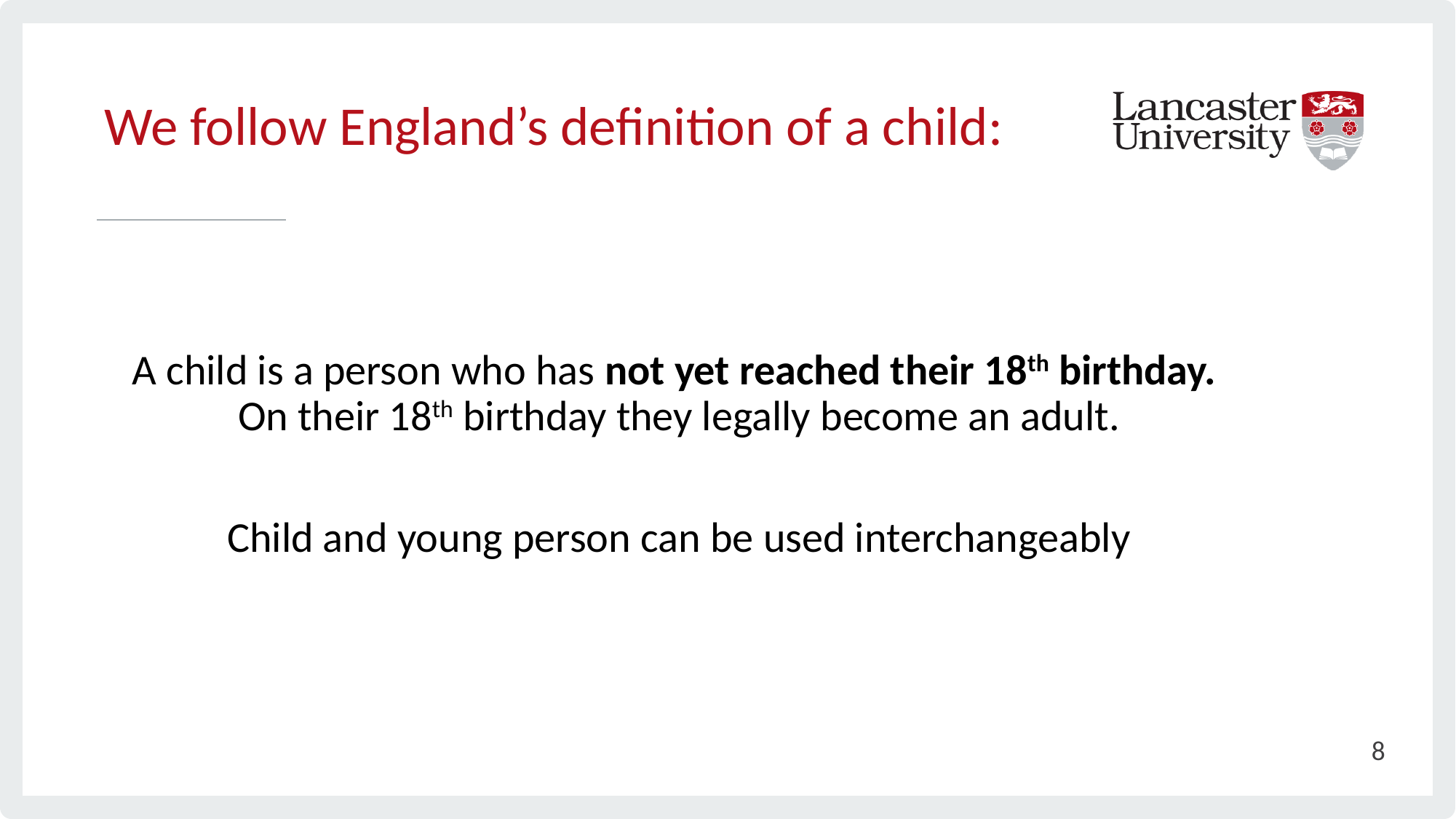

# We follow England’s definition of a child:

A child is a person who has not yet reached their 18th birthday.
On their 18th birthday they legally become an adult.

Child and young person can be used interchangeably
8